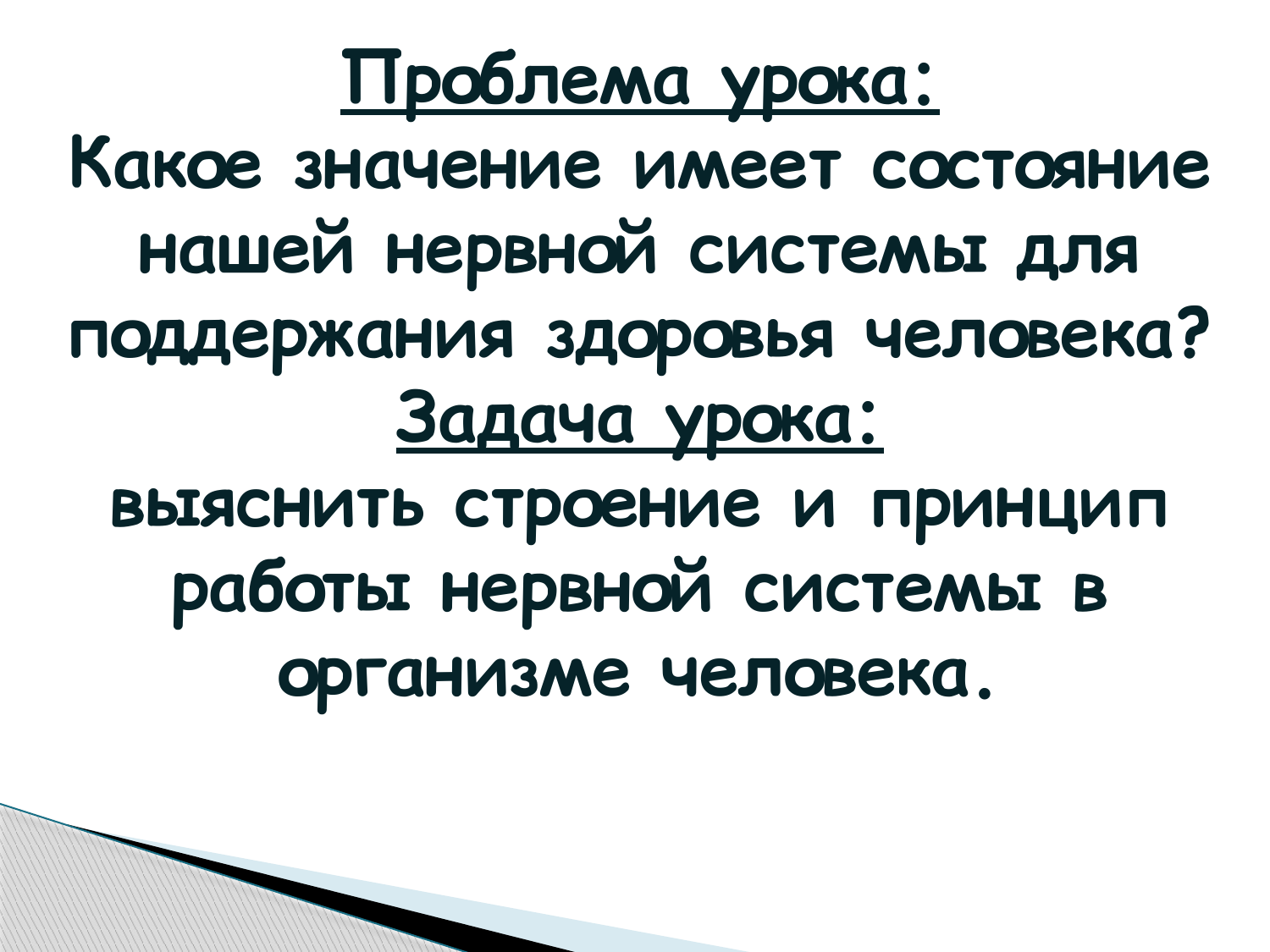

Проблема урока:
Какое значение имеет состояние нашей нервной системы для поддержания здоровья человека?
Задача урока:
выяснить строение и принцип работы нервной системы в организме человека.